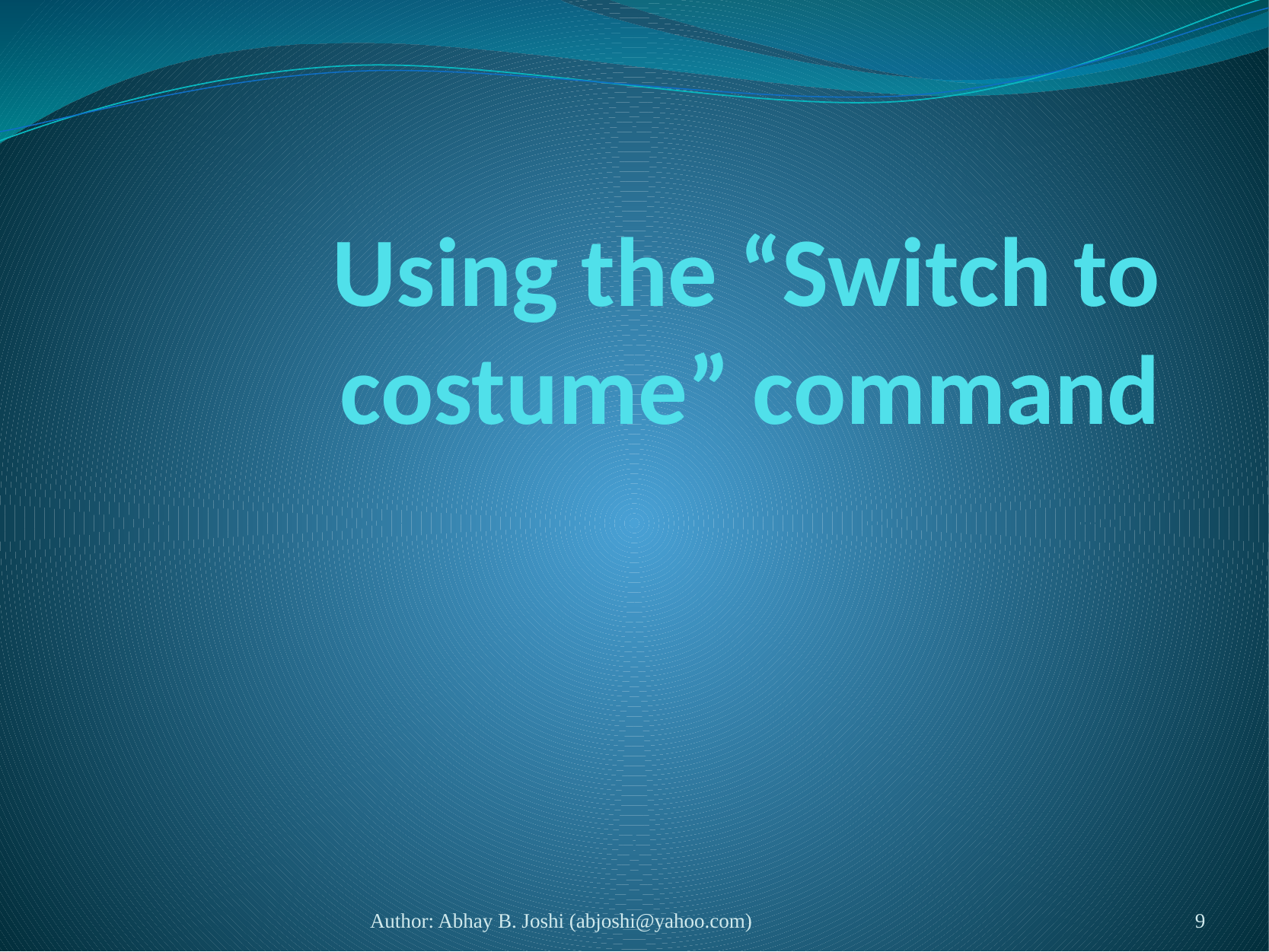

# Using the “Switch to costume” command

Author: Abhay B. Joshi (abjoshi@yahoo.com)
9